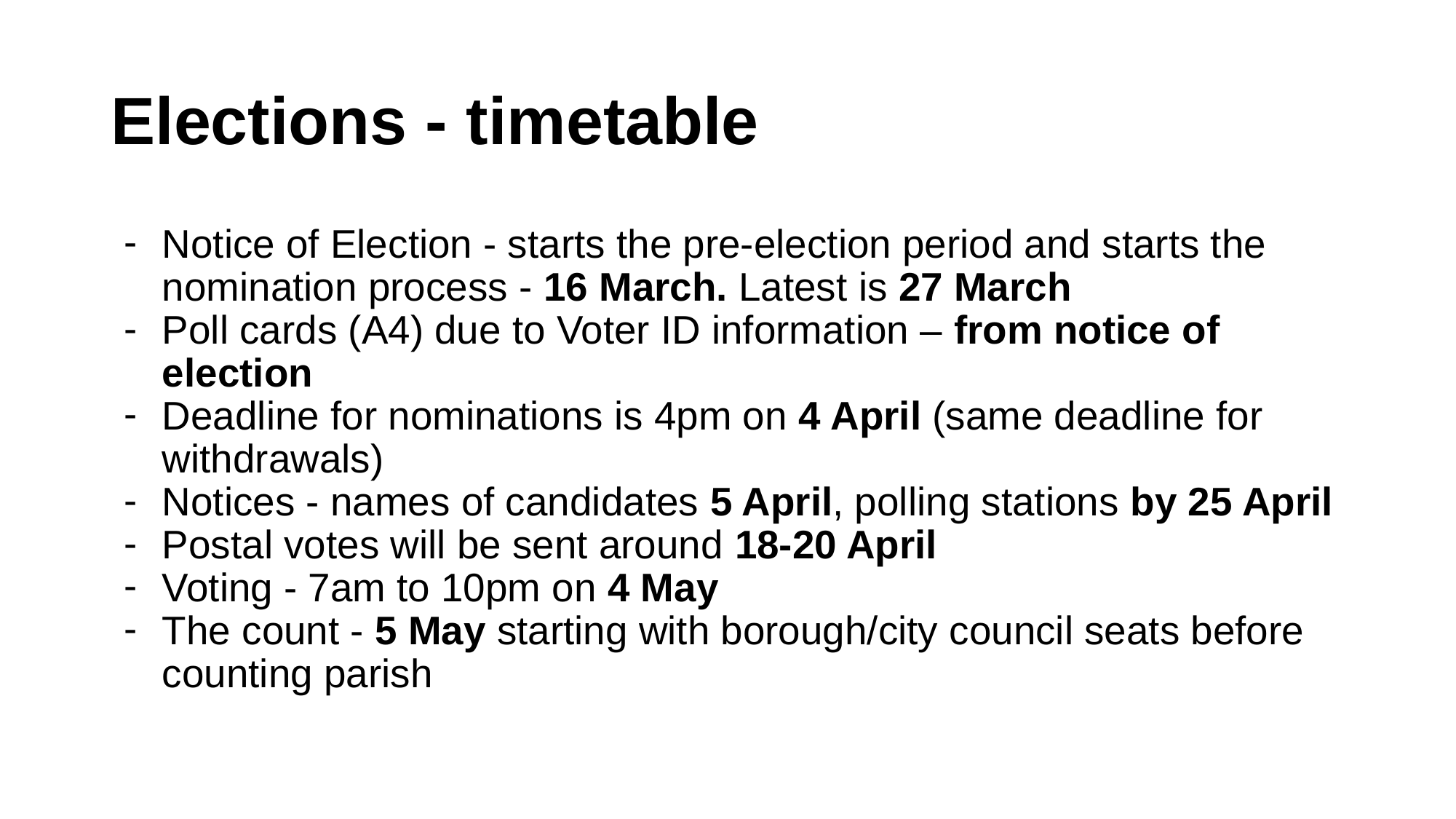

# Elections - timetable
Notice of Election - starts the pre-election period and starts the nomination process - 16 March. Latest is 27 March
Poll cards (A4) due to Voter ID information – from notice of election
Deadline for nominations is 4pm on 4 April (same deadline for withdrawals)
Notices - names of candidates 5 April, polling stations by 25 April
Postal votes will be sent around 18-20 April
Voting - 7am to 10pm on 4 May
The count - 5 May starting with borough/city council seats before counting parish